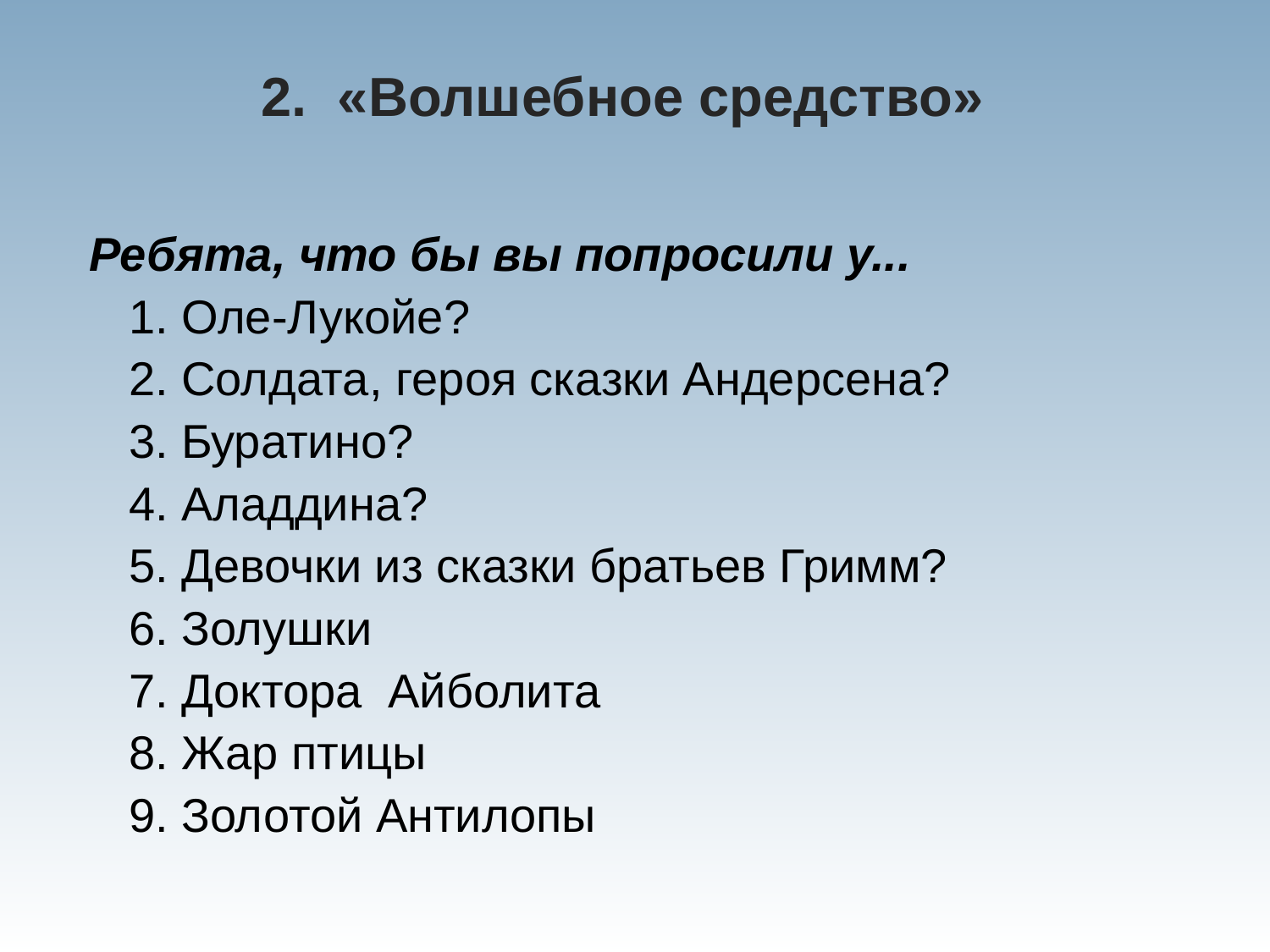

# 2.  «Волшебное средство»
 Ребята, что бы вы попросили у...
    1. Оле-Лукойе?
    2. Солдата, героя сказки Андерсена?
    3. Буратино?
    4. Аладдина?
    5. Девочки из сказки братьев Гримм?
    6. Золушки
    7. Доктора  Айболита
    8. Жар птицы
    9. Золотой Антилопы